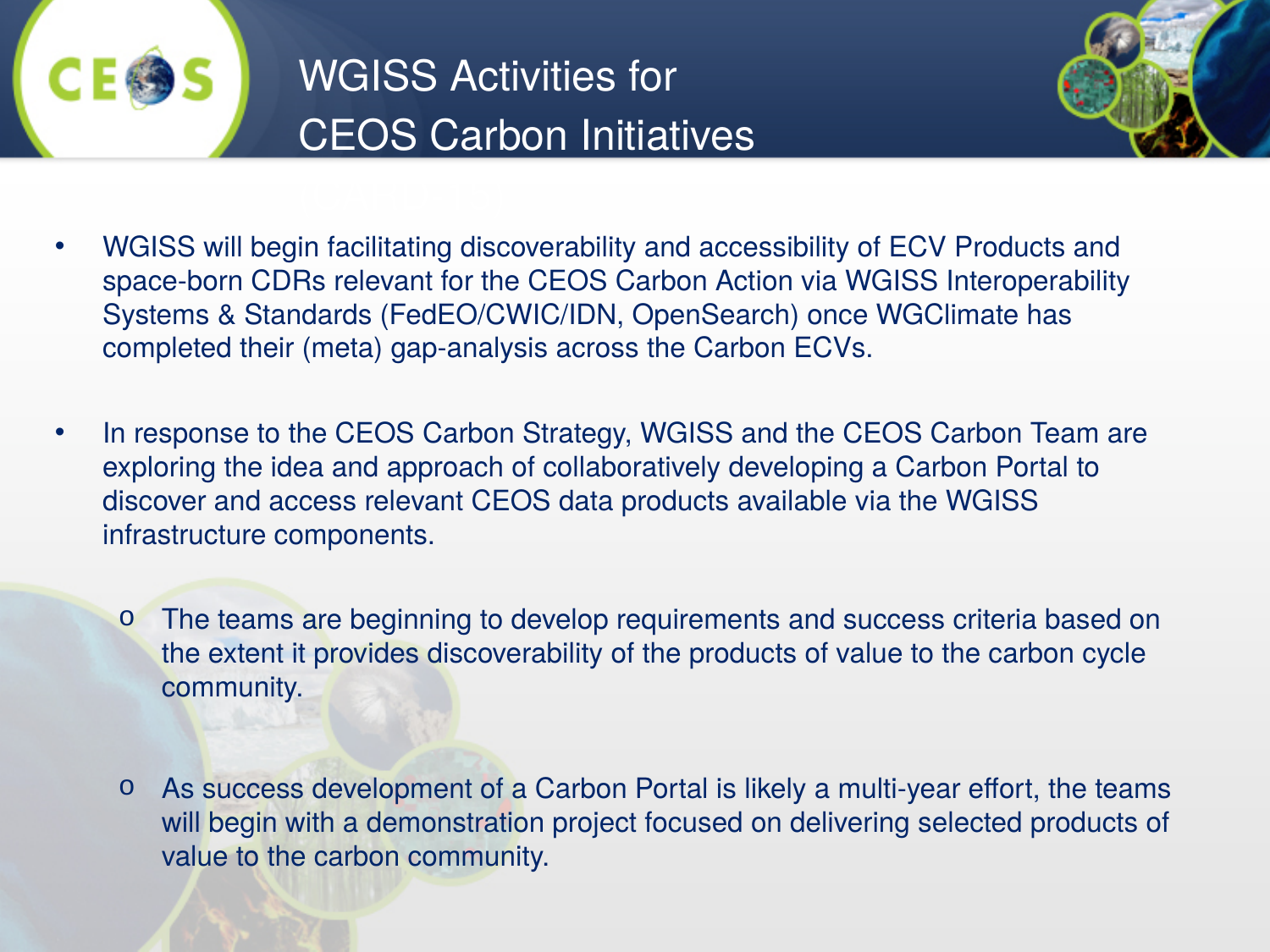

WGISS Activities for
CEOS Carbon Initiatives
(CARD-15)

WGISS will begin facilitating discoverability and accessibility of ECV Products and space-born CDRs relevant for the CEOS Carbon Action via WGISS Interoperability Systems & Standards (FedEO/CWIC/IDN, OpenSearch) once WGClimate has completed their (meta) gap-analysis across the Carbon ECVs.

In response to the CEOS Carbon Strategy, WGISS and the CEOS Carbon Team are exploring the idea and approach of collaboratively developing a Carbon Portal to discover and access relevant CEOS data products available via the WGISS infrastructure components.

The teams are beginning to develop requirements and success criteria based on the extent it provides discoverability of the products of value to the carbon cycle community.

As success development of a Carbon Portal is likely a multi-year effort, the teams will begin with a demonstration project focused on delivering selected products of value to the carbon community.